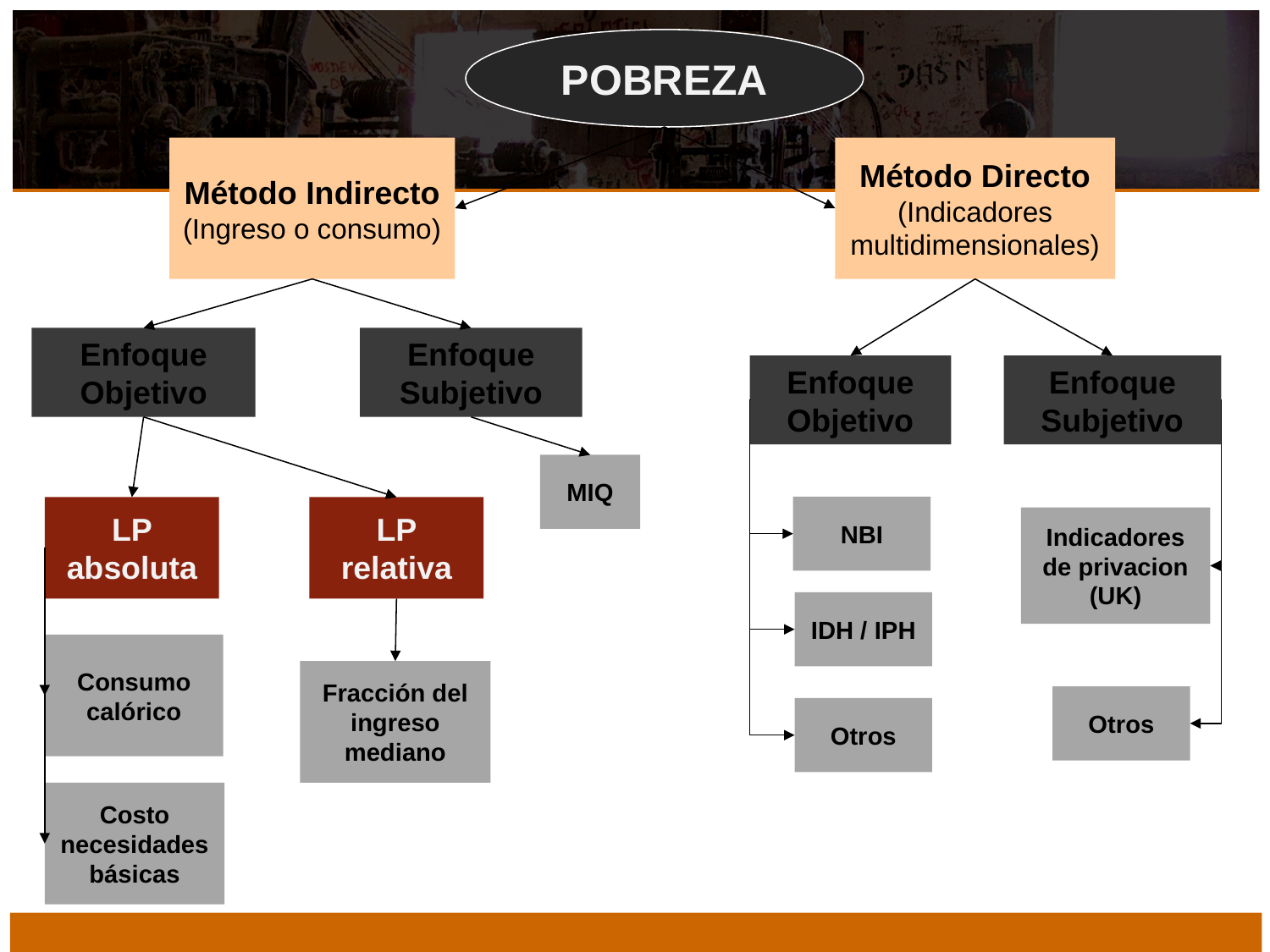

POBREZA

Método Indirecto
(Ingreso o consumo)
Método Directo
(Indicadores multidimensionales)

Enfoque Objetivo
Enfoque Subjetivo
Enfoque Objetivo
Enfoque Subjetivo
MIQ
NBI
LP absoluta
LP relativa
Indicadores de privacion (UK)
IDH / IPH

Consumo calórico
Fracción del ingreso mediano
Otros
Otros
Costo necesidades básicas